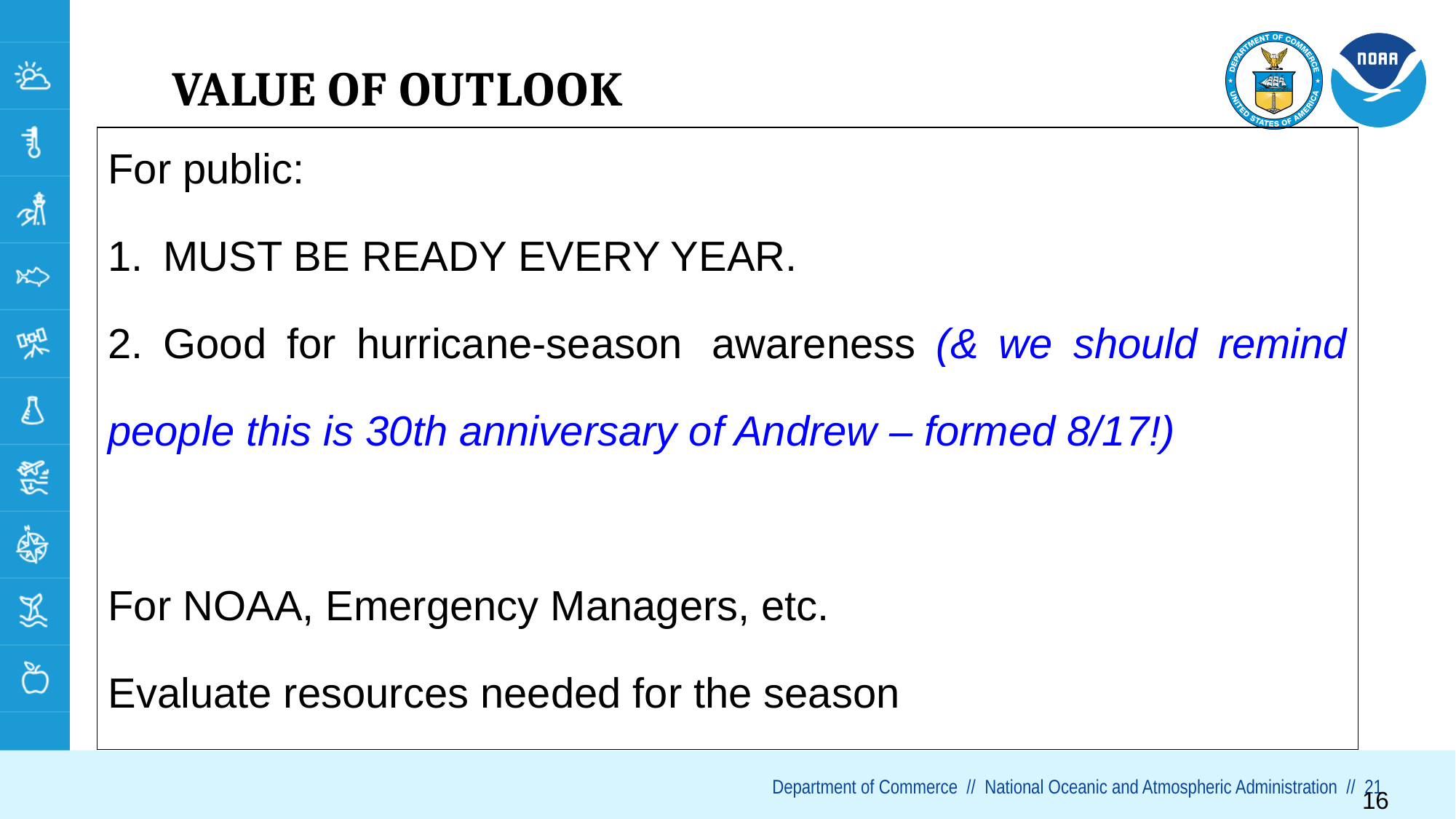

# VALUE OF OUTLOOK
For public:
1. MUST BE READY EVERY YEAR.
2. Good for hurricane-season awareness (& we should remind people this is 30th anniversary of Andrew – formed 8/17!)

For NOAA, Emergency Managers, etc.
Evaluate resources needed for the season
16